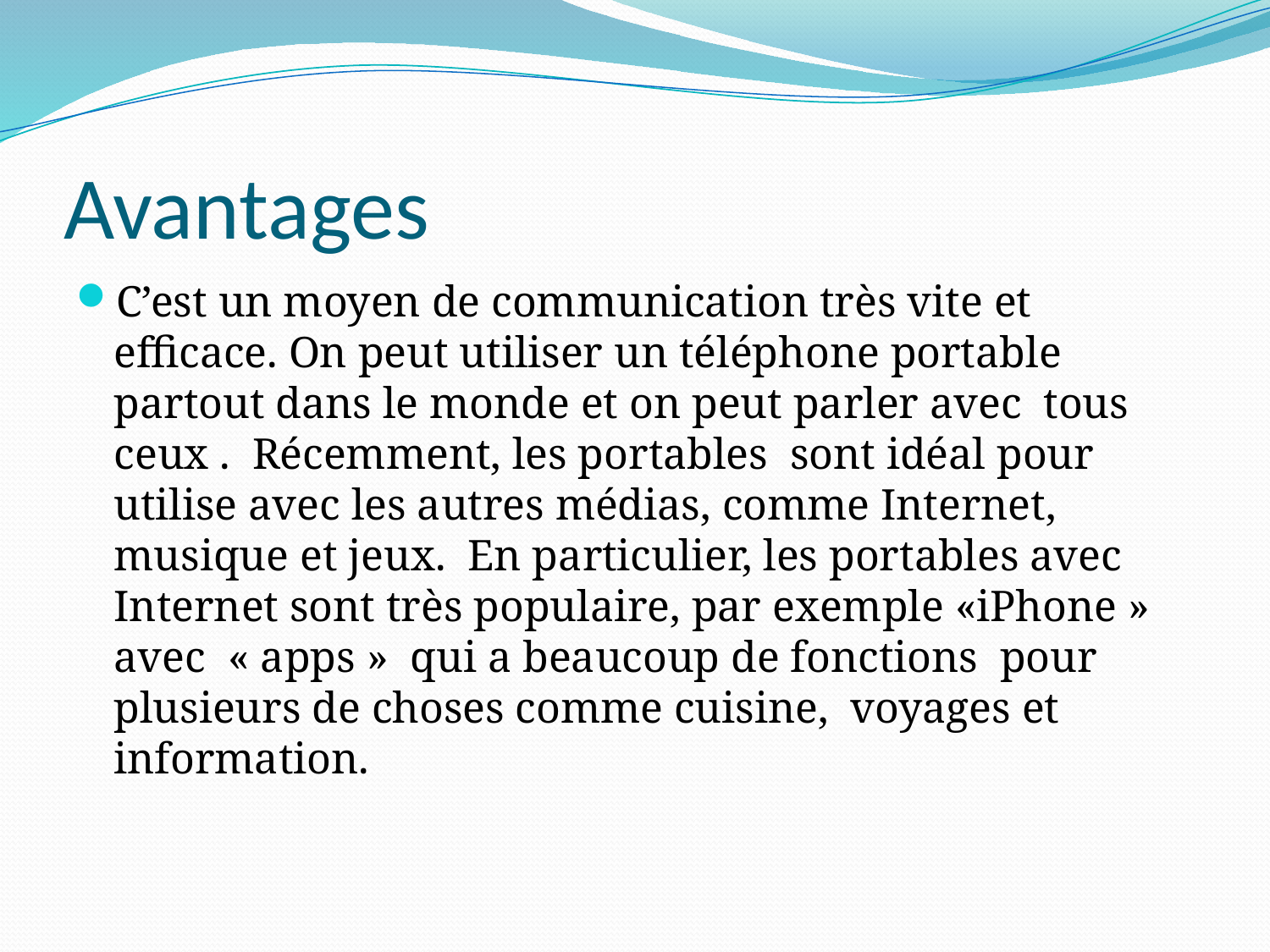

# Avantages
C’est un moyen de communication très vite et efficace. On peut utiliser un téléphone portable partout dans le monde et on peut parler avec  tous ceux .  Récemment, les portables  sont idéal pour utilise avec les autres médias, comme Internet,  musique et jeux.  En particulier, les portables avec  Internet sont très populaire, par exemple «iPhone » avec  « apps »  qui a beaucoup de fonctions  pour plusieurs de choses comme cuisine,  voyages et  information.